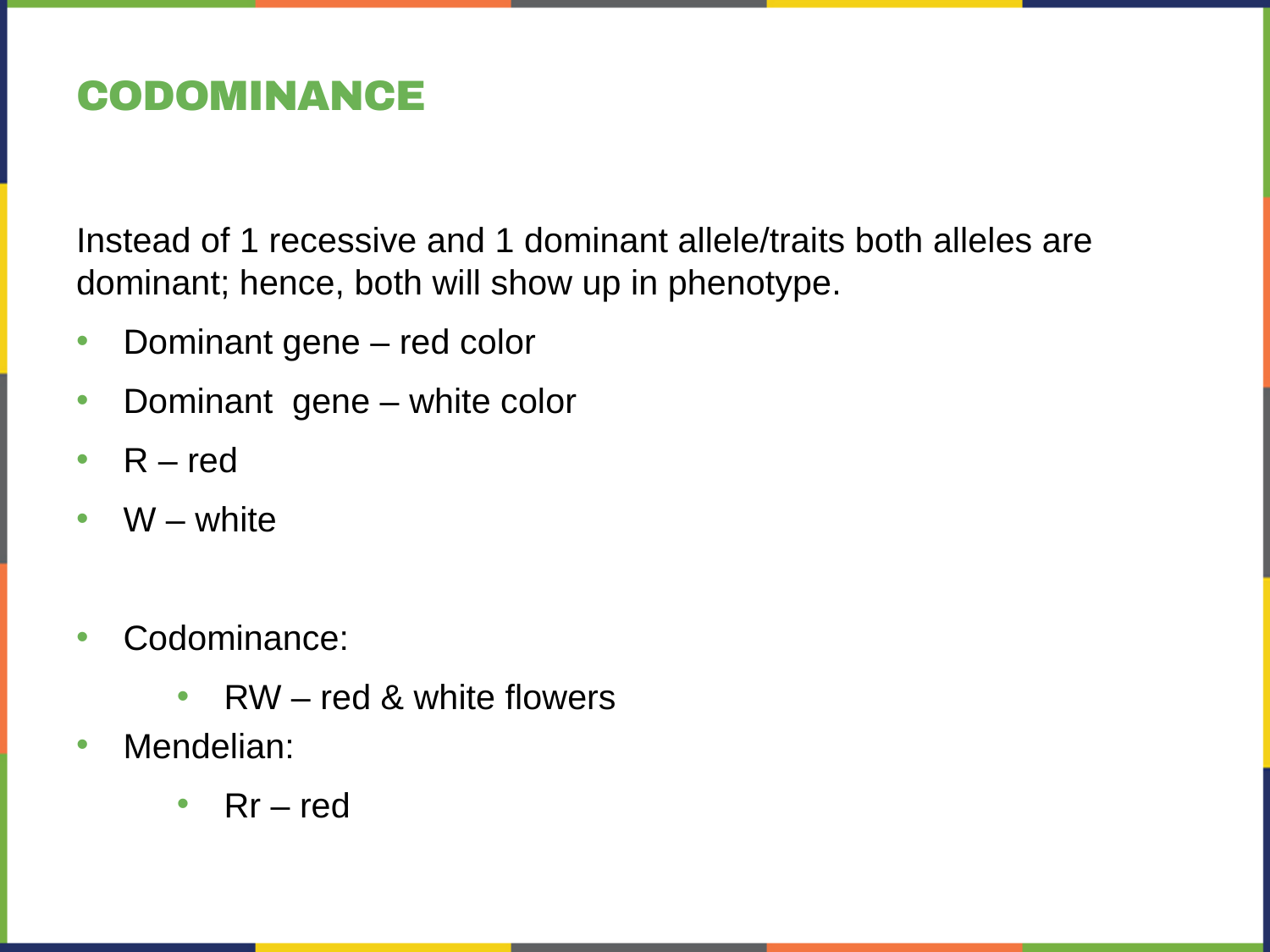

# Codominance
Instead of 1 recessive and 1 dominant allele/traits both alleles are dominant; hence, both will show up in phenotype.
Dominant gene – red color
Dominant  gene – white color
R – red
W – white

Codominance:
RW – red & white flowers
Mendelian:
Rr – red